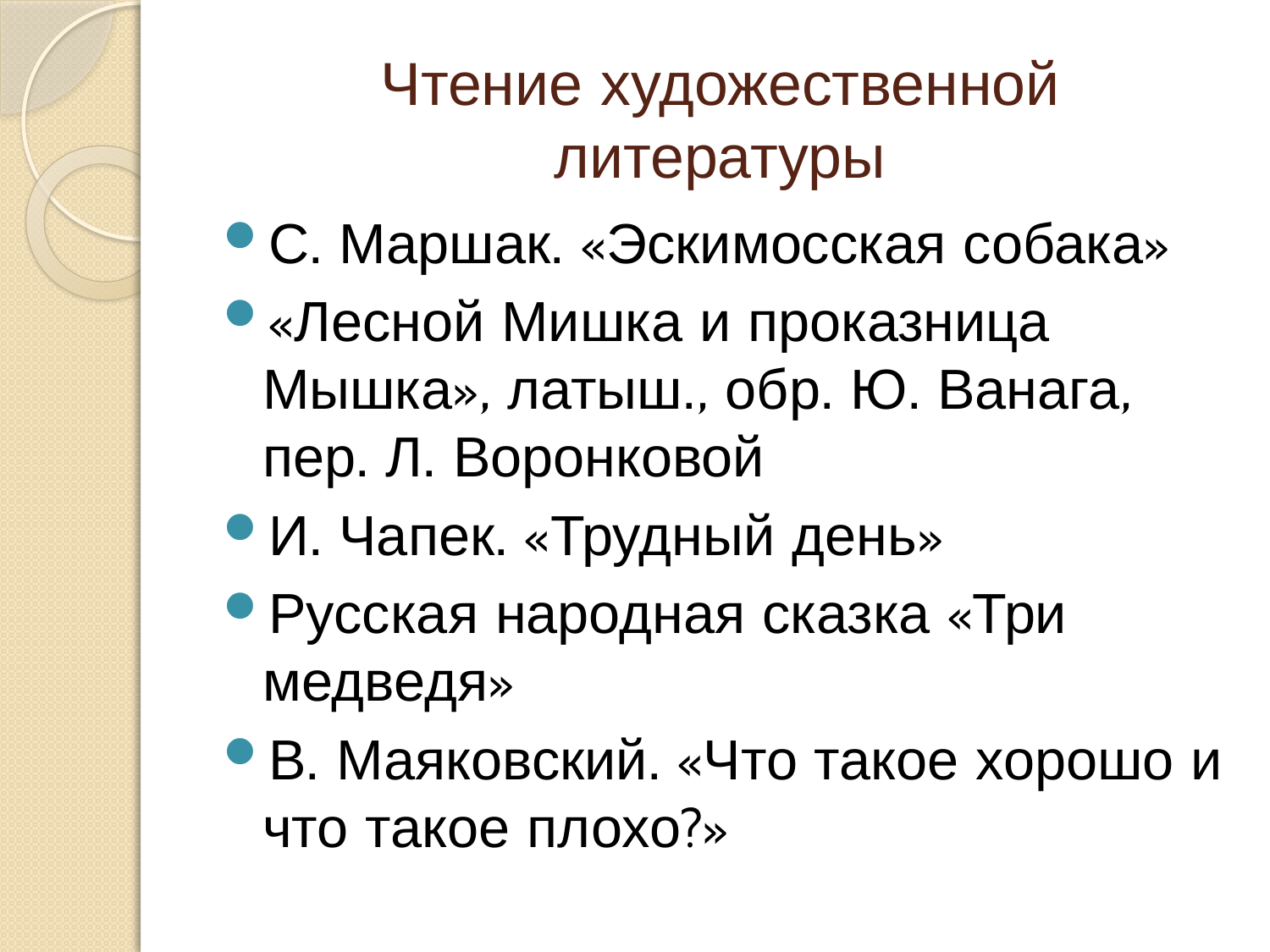

# Чтение художественной литературы
С. Маршак. «Эскимосская собака»
«Лесной Мишка и проказница Мышка», латыш., обр. Ю. Ванага, пер. Л. Воронковой
И. Чапек. «Трудный день»
Русская народная сказка «Три медведя»
В. Маяковский. «Что такое хорошо и что такое плохо?»